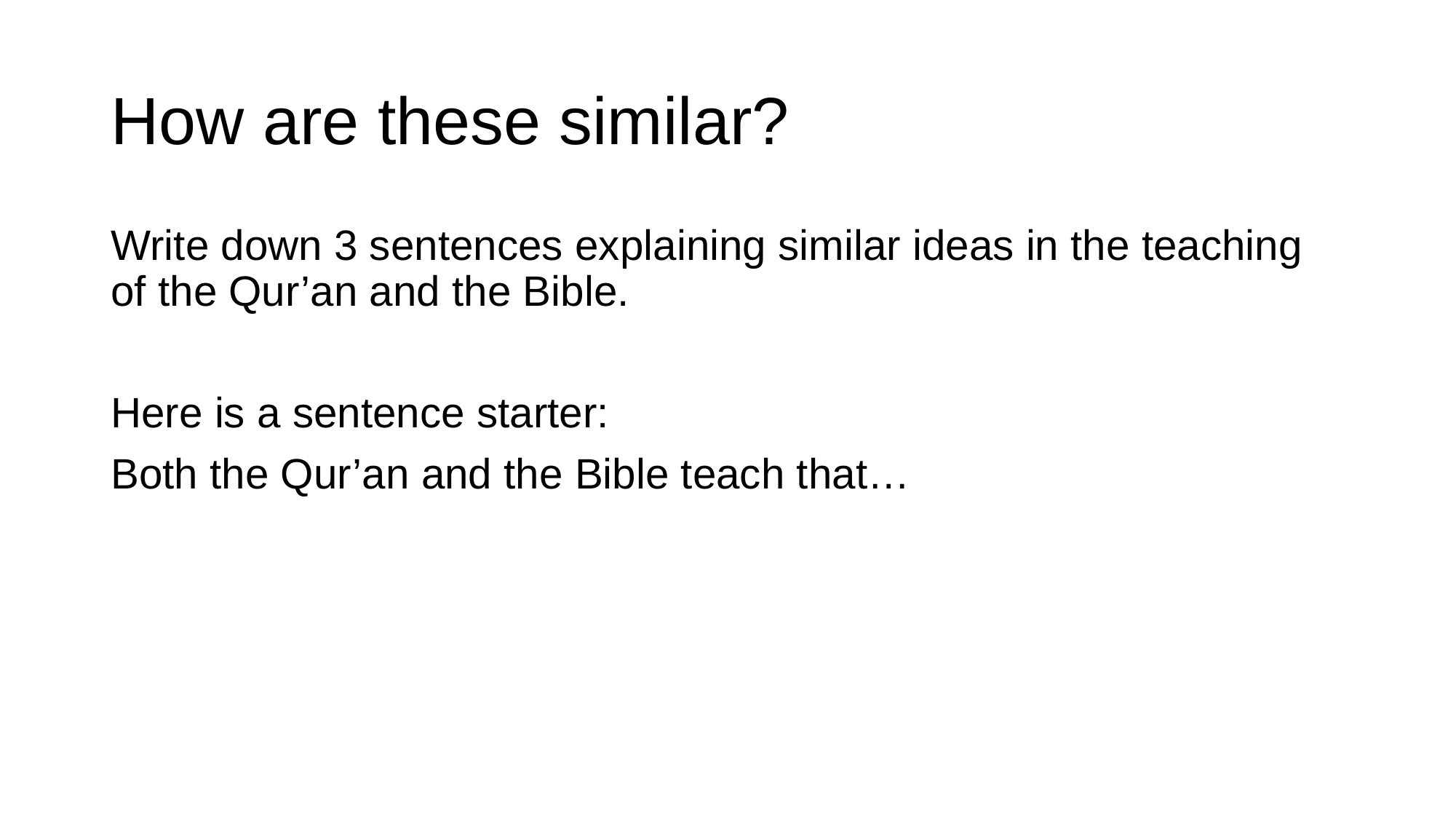

# How are these similar?
Write down 3 sentences explaining similar ideas in the teaching of the Qur’an and the Bible.

Here is a sentence starter:
Both the Qur’an and the Bible teach that…